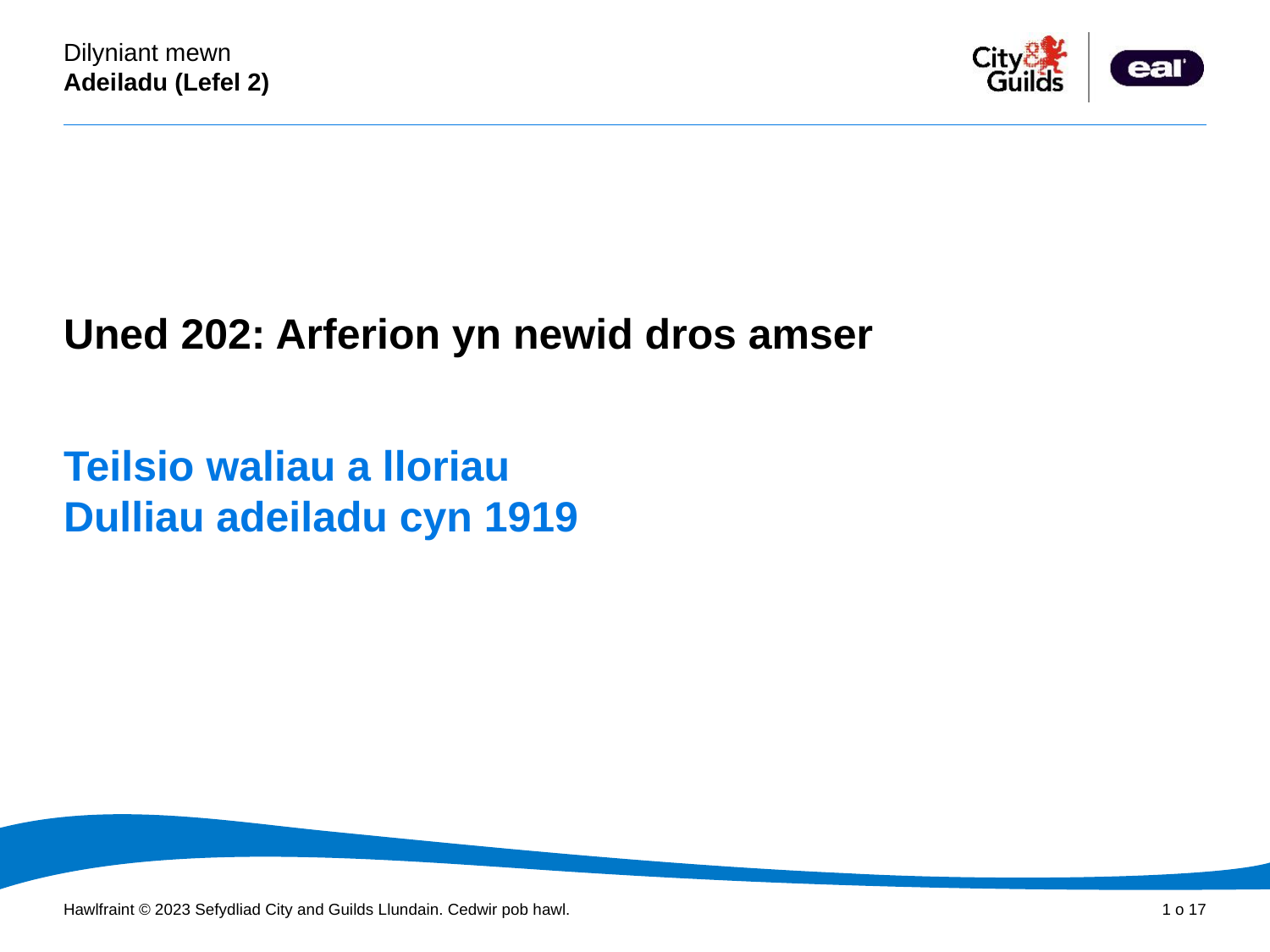

Cyflwyniad PowerPoint
Uned 202: Arferion yn newid dros amser
# Teilsio waliau a lloriau Dulliau adeiladu cyn 1919